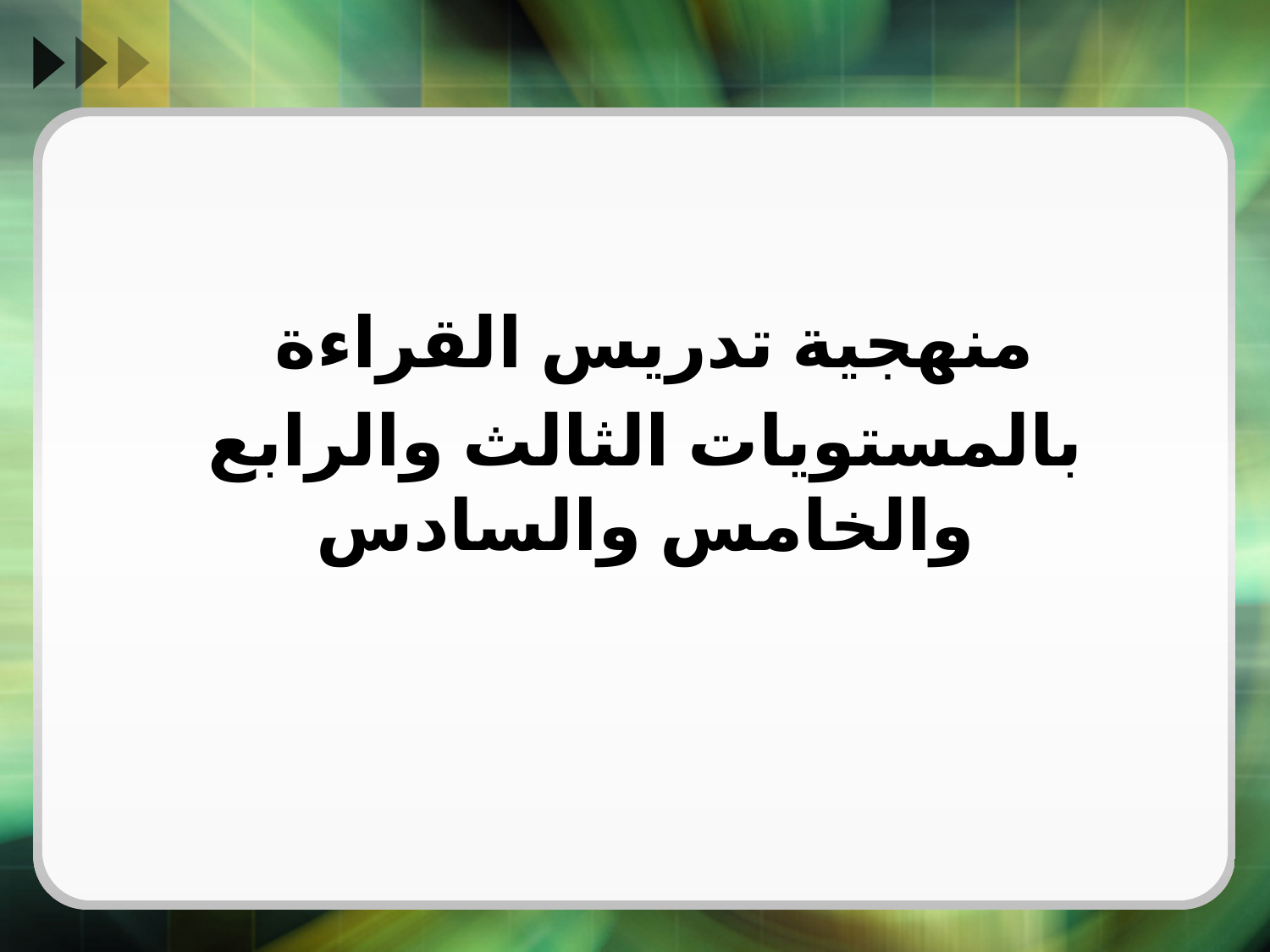

منهجية تدريس القراءة
بالمستويات الثالث والرابع والخامس والسادس